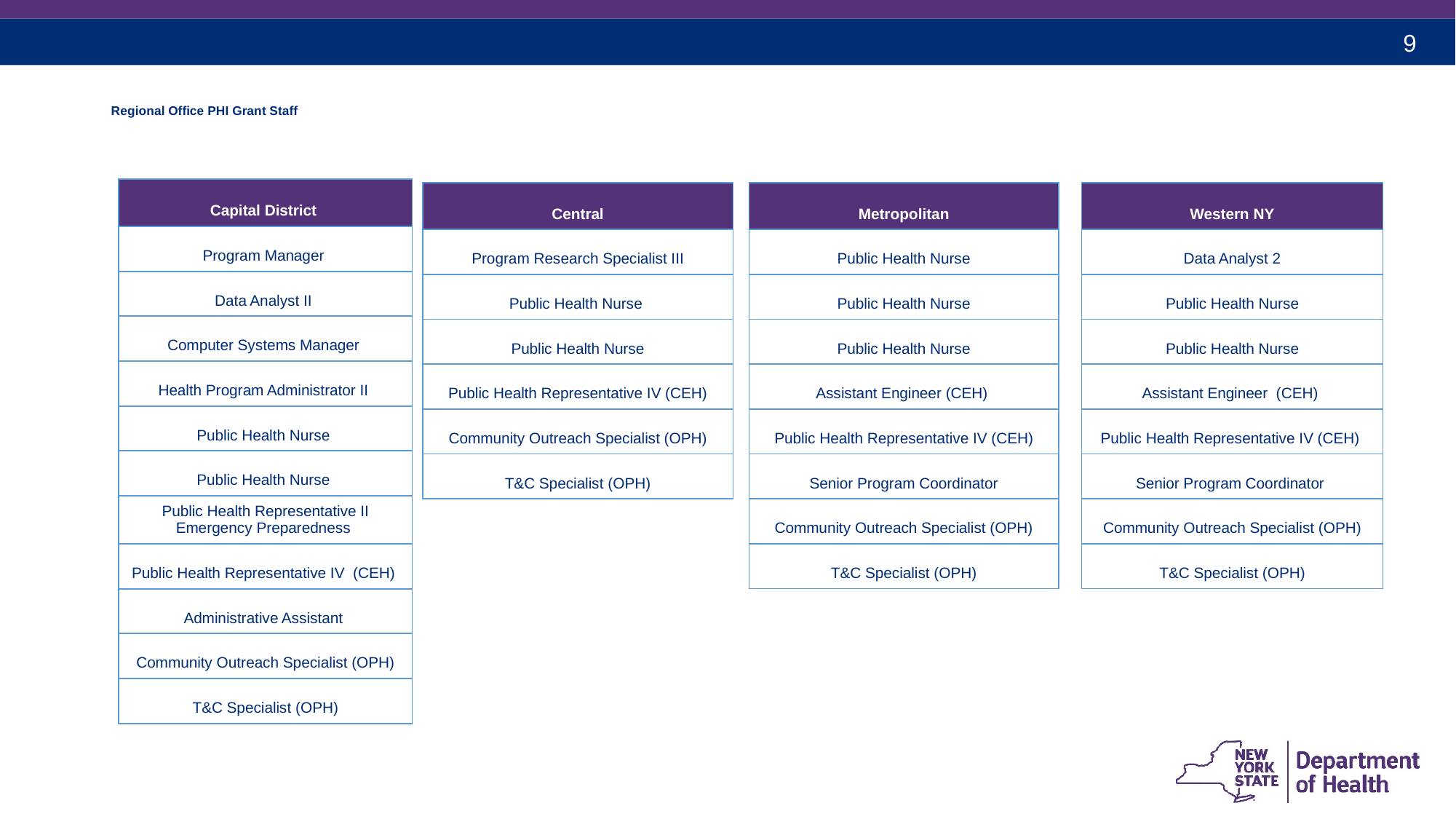

# Regional Office PHI Grant Staff
| Capital District |
| --- |
| Program Manager |
| Data Analyst II |
| Computer Systems Manager |
| Health Program Administrator II |
| Public Health Nurse |
| Public Health Nurse |
| Public Health Representative II Emergency Preparedness |
| Public Health Representative IV  (CEH) |
| Administrative Assistant |
| Community Outreach Specialist (OPH) |
| T&C Specialist (OPH) |
| Central |
| --- |
| Program Research Specialist III |
| Public Health Nurse |
| Public Health Nurse |
| Public Health Representative IV (CEH) |
| Community Outreach Specialist (OPH) |
| T&C Specialist (OPH) |
| Metropolitan |
| --- |
| Public Health Nurse |
| Public Health Nurse |
| Public Health Nurse |
| Assistant Engineer (CEH) |
| Public Health Representative IV (CEH) |
| Senior Program Coordinator |
| Community Outreach Specialist (OPH) |
| T&C Specialist (OPH) |
| Western NY |
| --- |
| Data Analyst 2 |
| Public Health Nurse |
| Public Health Nurse |
| Assistant Engineer  (CEH) |
| Public Health Representative IV (CEH) |
| Senior Program Coordinator |
| Community Outreach Specialist (OPH) |
| T&C Specialist (OPH) |